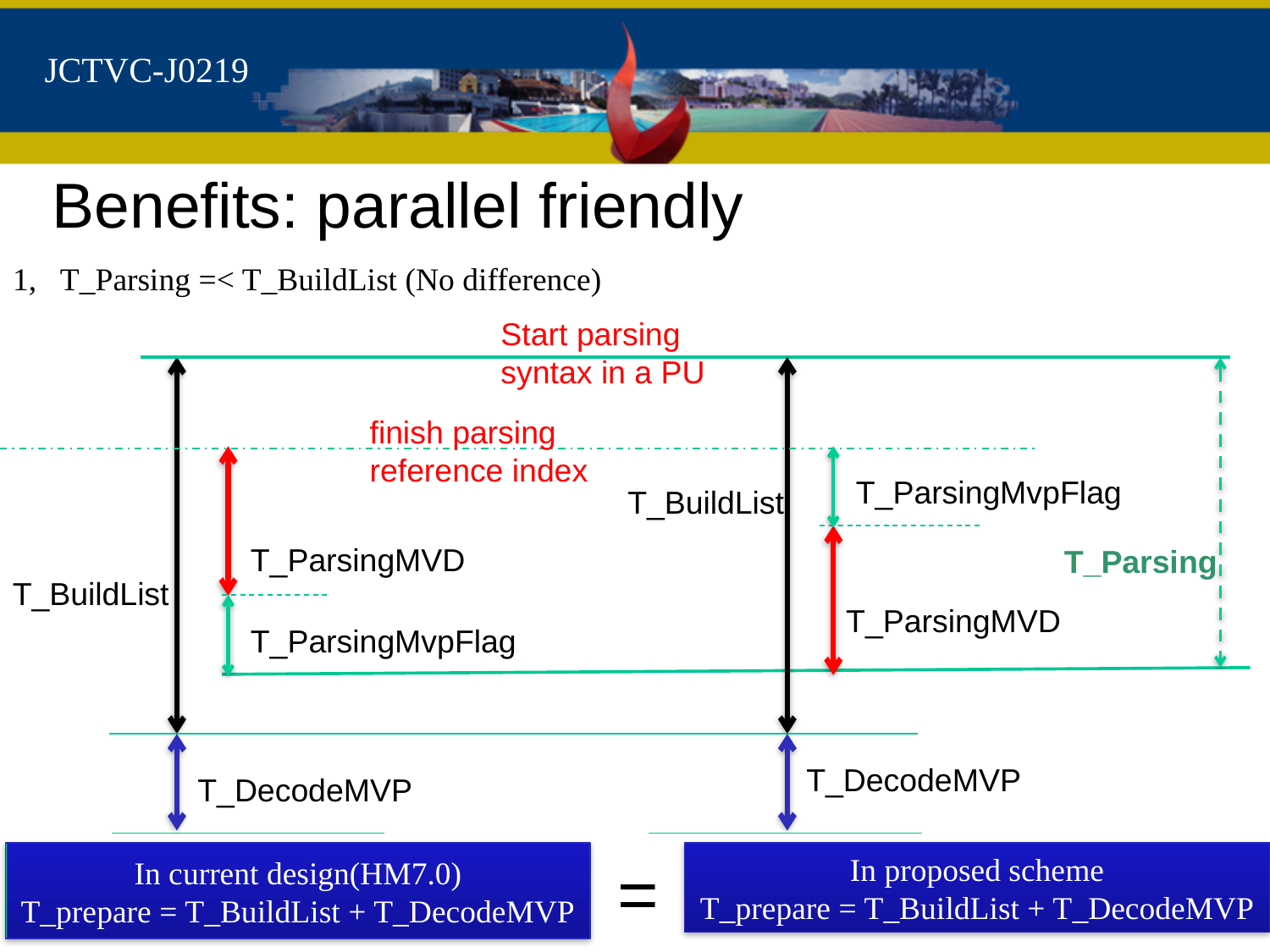

# JCTVC-J0219
Benefits: parallel friendly
1,   T_Parsing =< T_BuildList (No difference)
Start parsing syntax in a PU
T_ParsingMvpFlag
T_ParsingMVD
T_BuildList
T_ParsingMVD
T_ParsingMvpFlag
T_DecodeMVP
T_DecodeMVP
finish parsing reference index
T_BuildList
T_Parsing
In current design(HM7.0)
T_prepare = T_BuildList + T_DecodeMVP
=
In proposed scheme
T_prepare = T_BuildList + T_DecodeMVP